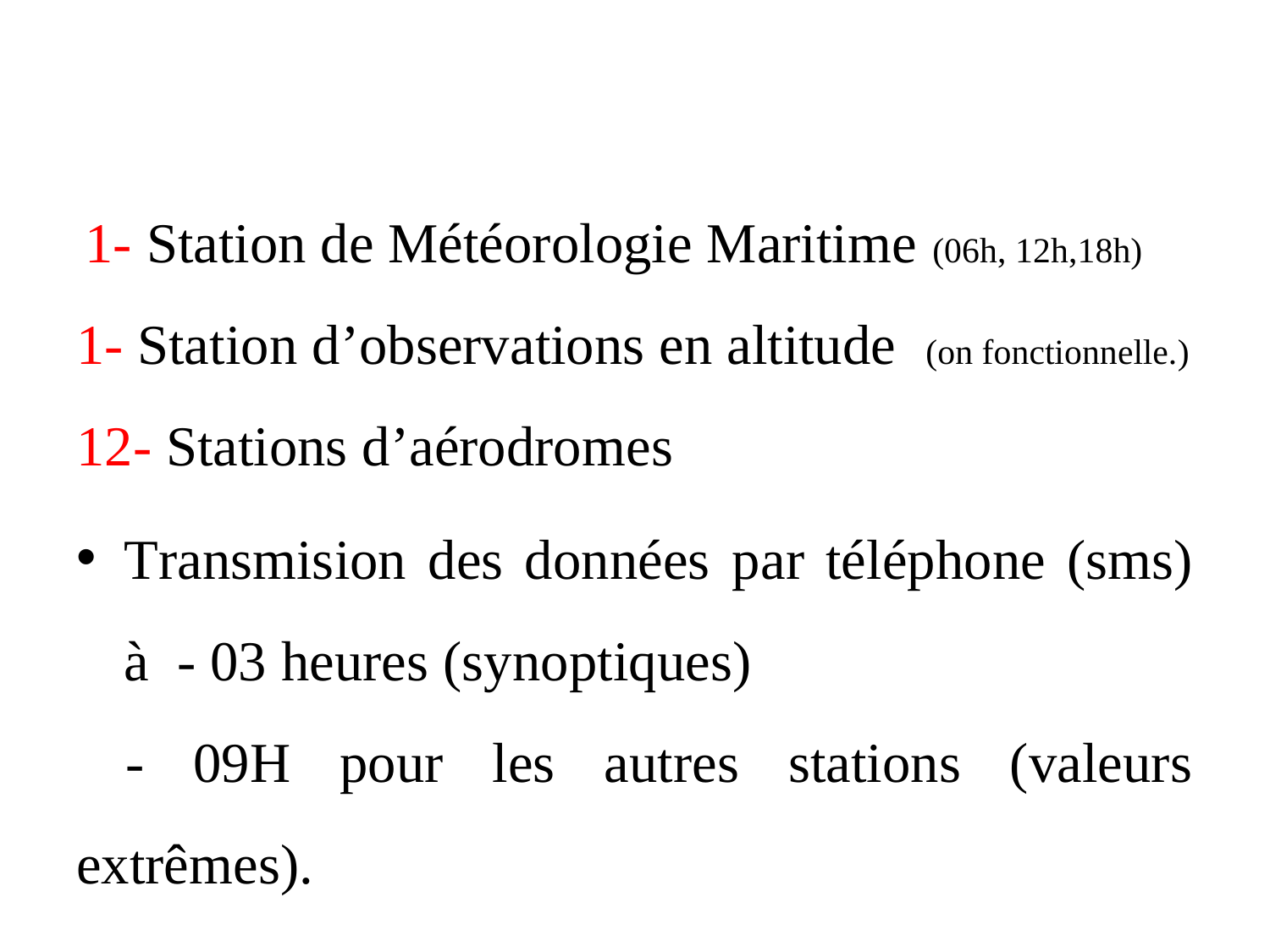

1- Station de Météorologie Maritime (06h, 12h,18h)
1- Station d’observations en altitude  (on fonctionnelle.)
12- Stations d’aérodromes
Transmision des données par téléphone (sms) à  - 03 heures (synoptiques)
 - 09H pour les autres stations (valeurs extrêmes).